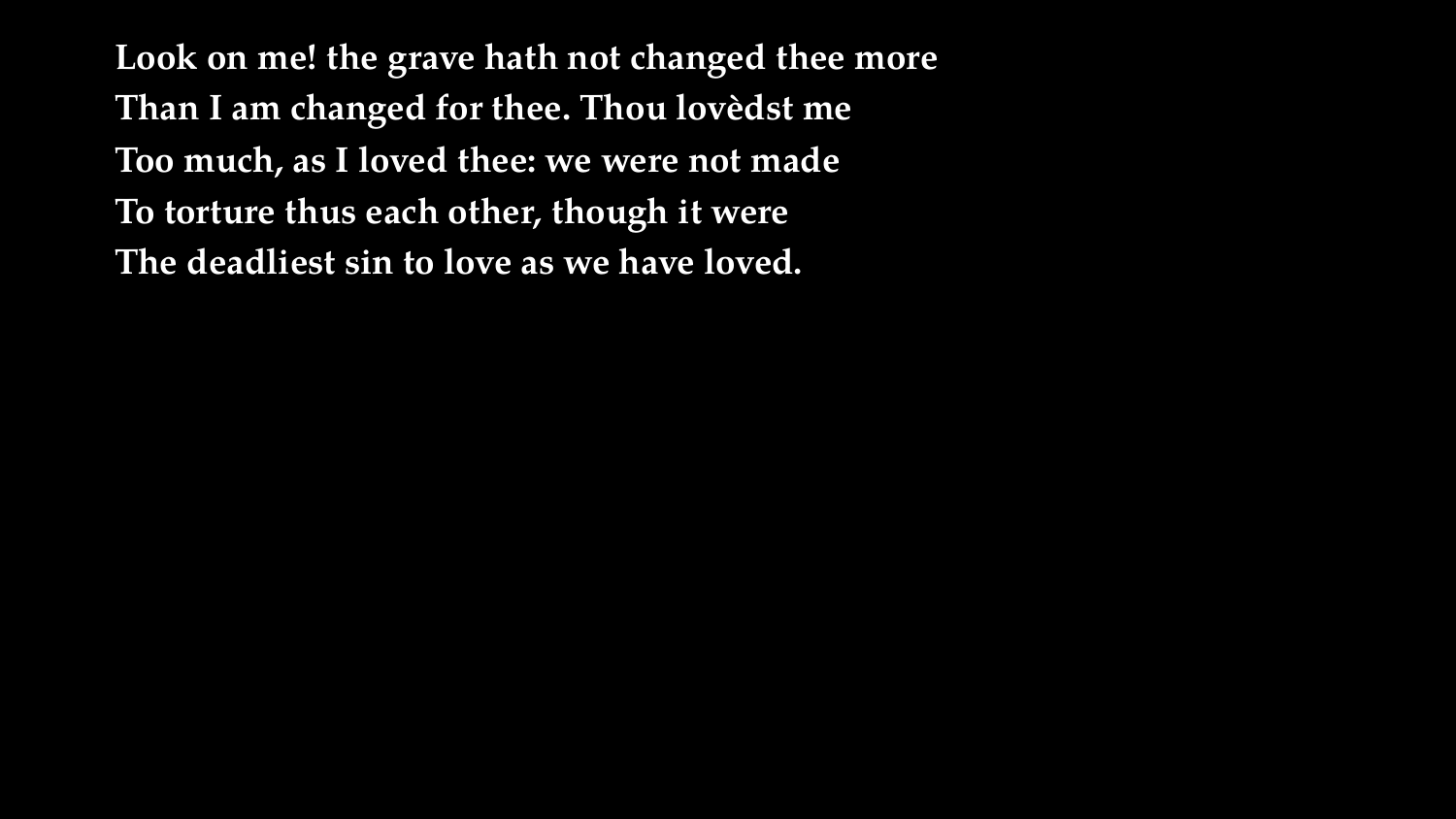

# Look on me! the grave hath not changed thee more Than I am changed for thee. Thou lovèdst me Too much, as I loved thee: we were not made To torture thus each other, though it were The deadliest sin to love as we have loved.